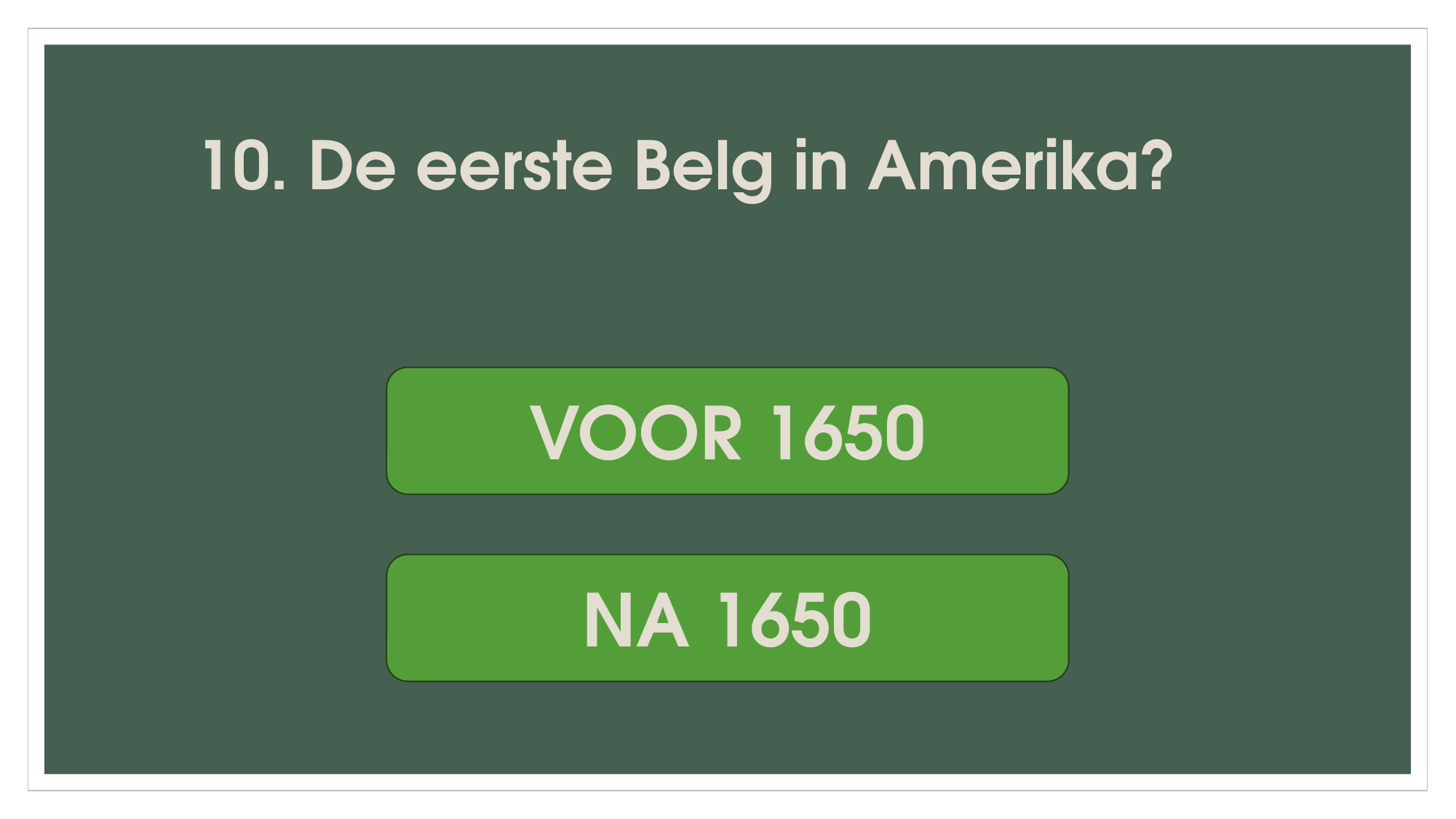

10. De eerste Belg in Amerika?
VOOR 1650
NA 1650